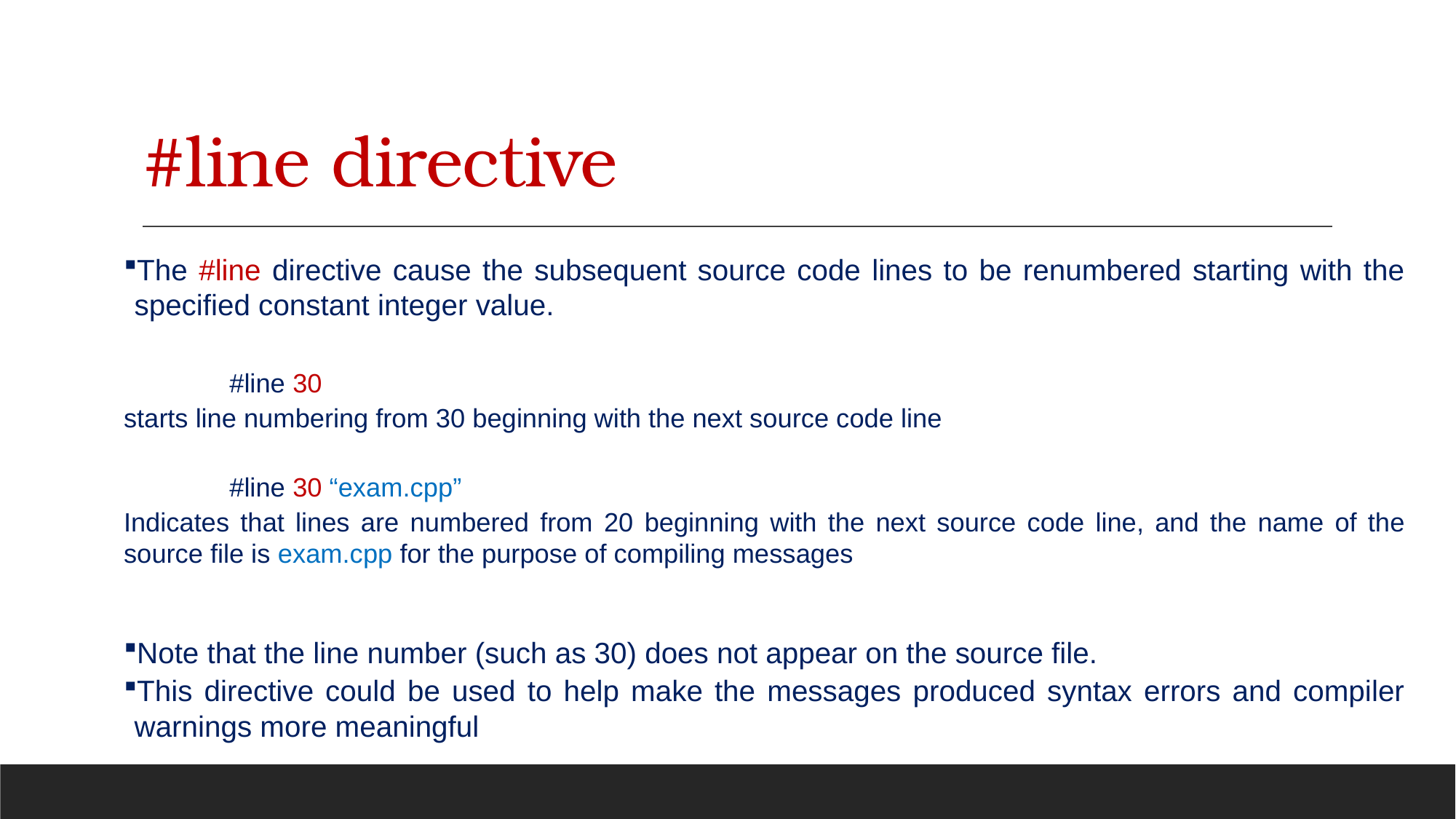

# #line directive
The #line directive cause the subsequent source code lines to be renumbered starting with the specified constant integer value.

				#line 30
starts line numbering from 30 beginning with the next source code line

				#line 30 “exam.cpp”
Indicates that lines are numbered from 20 beginning with the next source code line, and the name of the source file is exam.cpp for the purpose of compiling messages

Note that the line number (such as 30) does not appear on the source file.
This directive could be used to help make the messages produced syntax errors and compiler warnings more meaningful